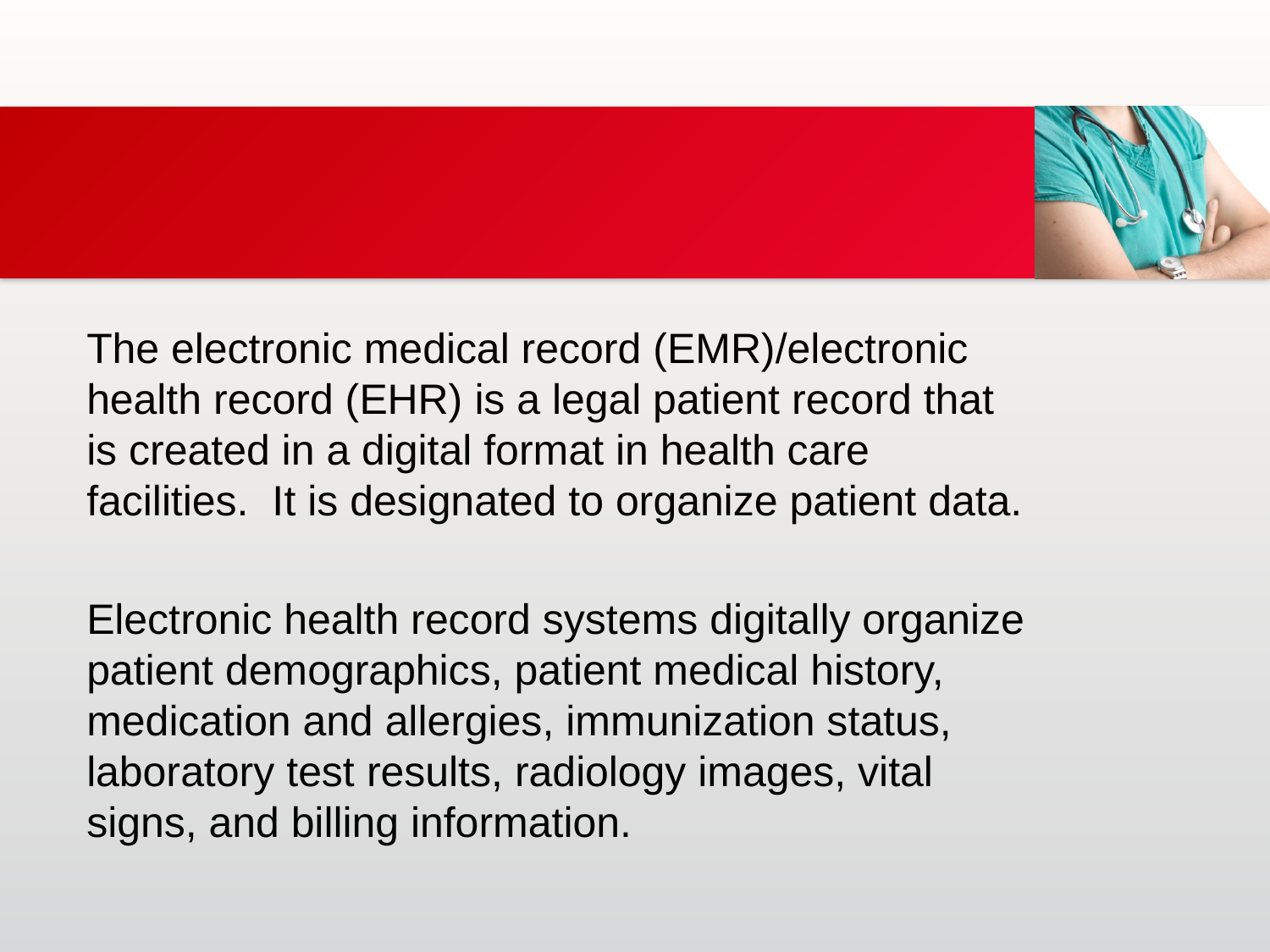

The electronic medical record (EMR)/electronic health record (EHR) is a legal patient record that is created in a digital format in health care facilities.  It is designated to organize patient data.

Electronic health record systems digitally organize patient demographics, patient medical history, medication and allergies, immunization status, laboratory test results, radiology images, vital signs, and billing information.